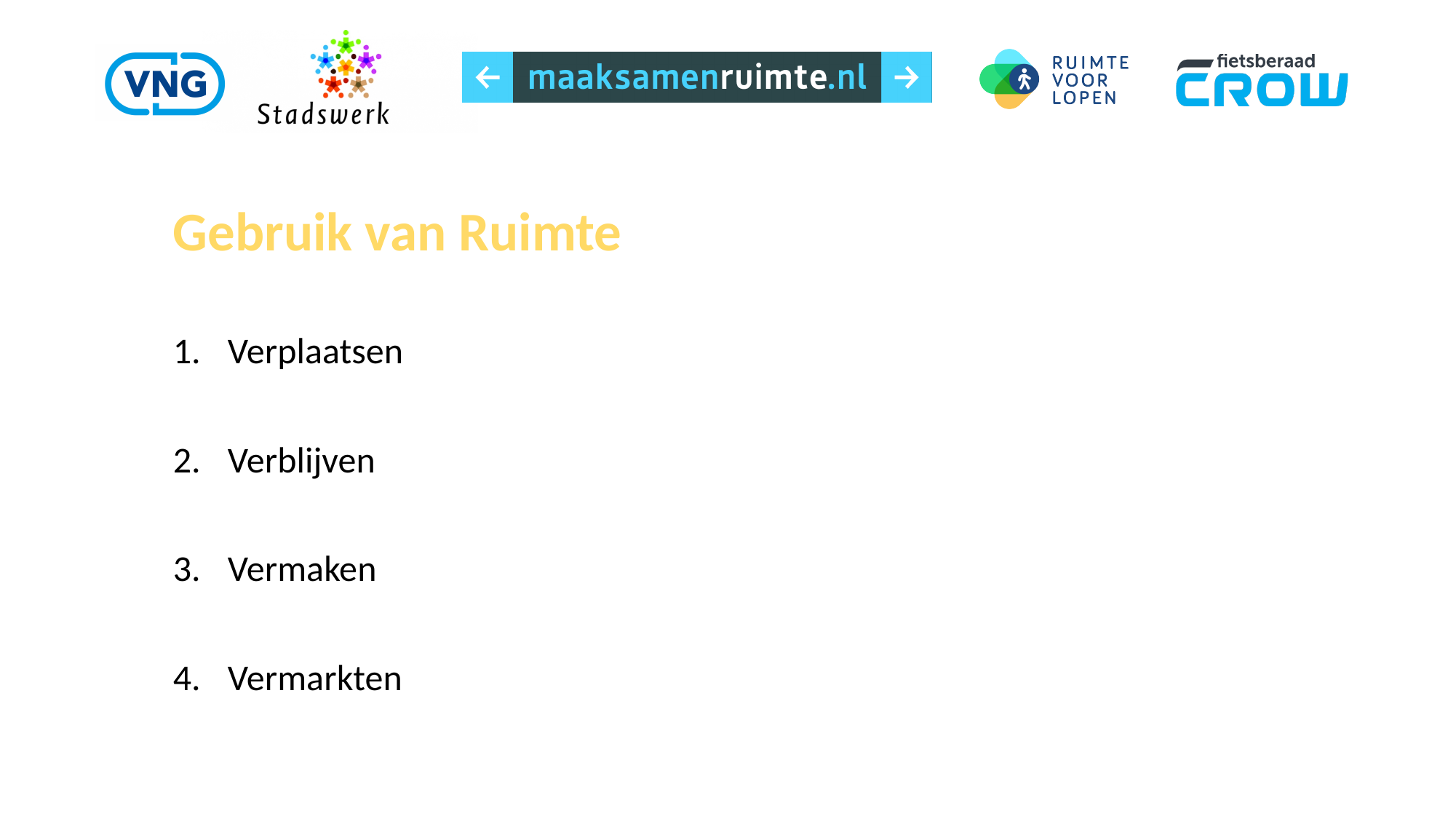

# Gebruik van Ruimte

Verplaatsen

Verblijven

Vermaken

Vermarkten